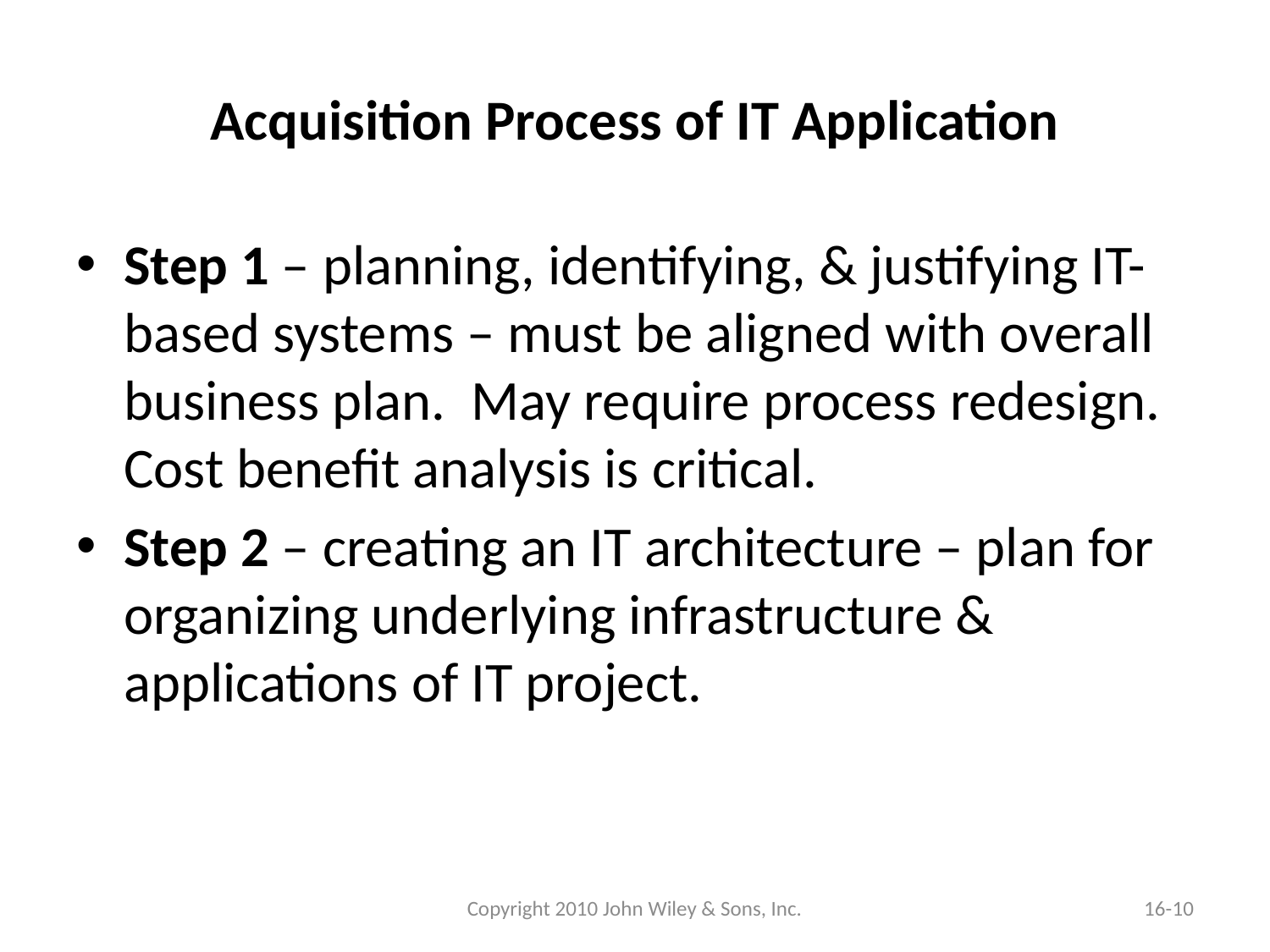

# Acquisition Process of IT Application
Step 1 – planning, identifying, & justifying IT-based systems – must be aligned with overall business plan.  May require process redesign.  Cost benefit analysis is critical.
Step 2 – creating an IT architecture – plan for organizing underlying infrastructure & applications of IT project.

Copyright 2010 John Wiley & Sons, Inc.
16-10